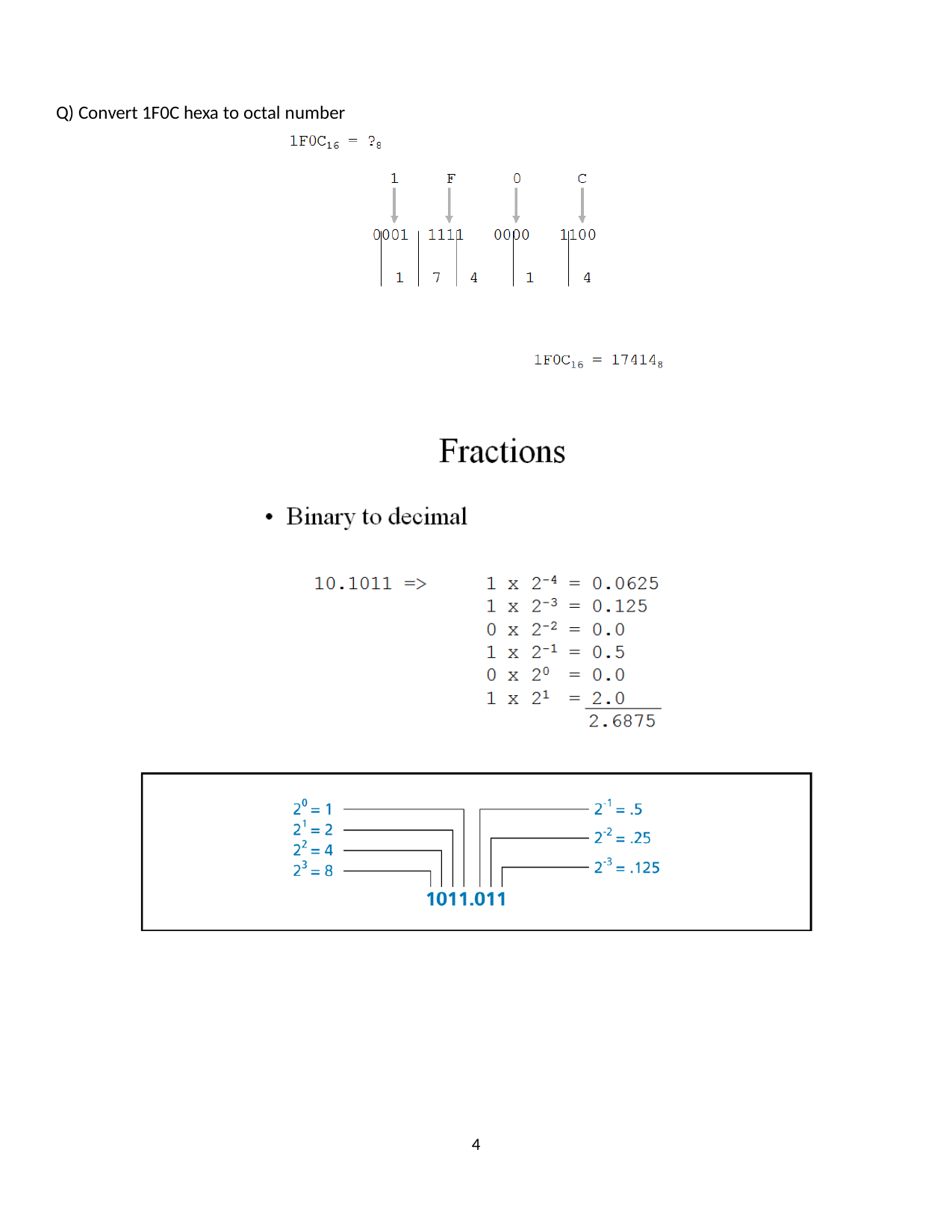

Q) Convert 1F0C hexa to octal number

4